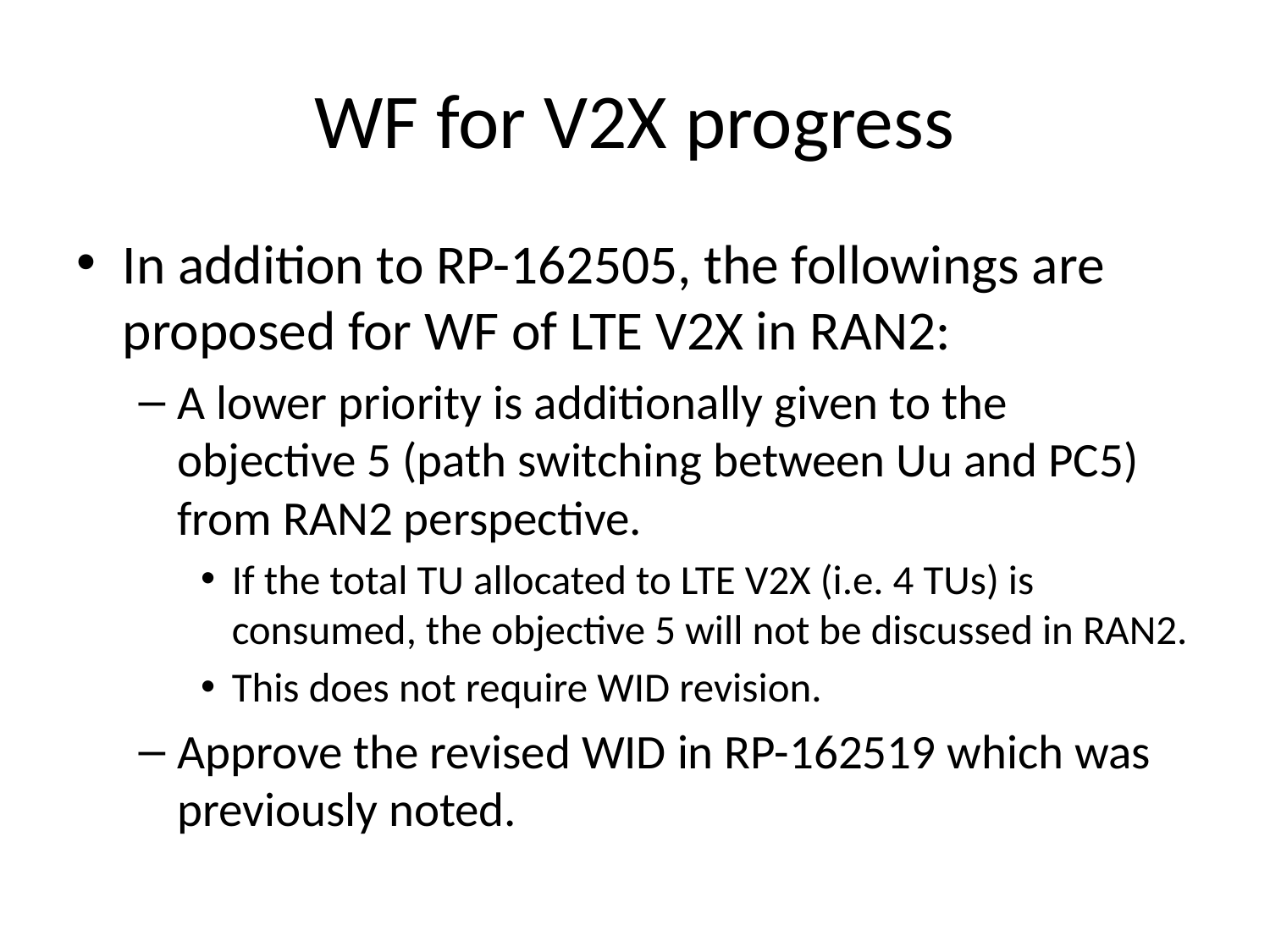

# WF for V2X progress
In addition to RP-162505, the followings are proposed for WF of LTE V2X in RAN2:
A lower priority is additionally given to the objective 5 (path switching between Uu and PC5) from RAN2 perspective.
If the total TU allocated to LTE V2X (i.e. 4 TUs) is consumed, the objective 5 will not be discussed in RAN2.
This does not require WID revision.
Approve the revised WID in RP-162519 which was previously noted.